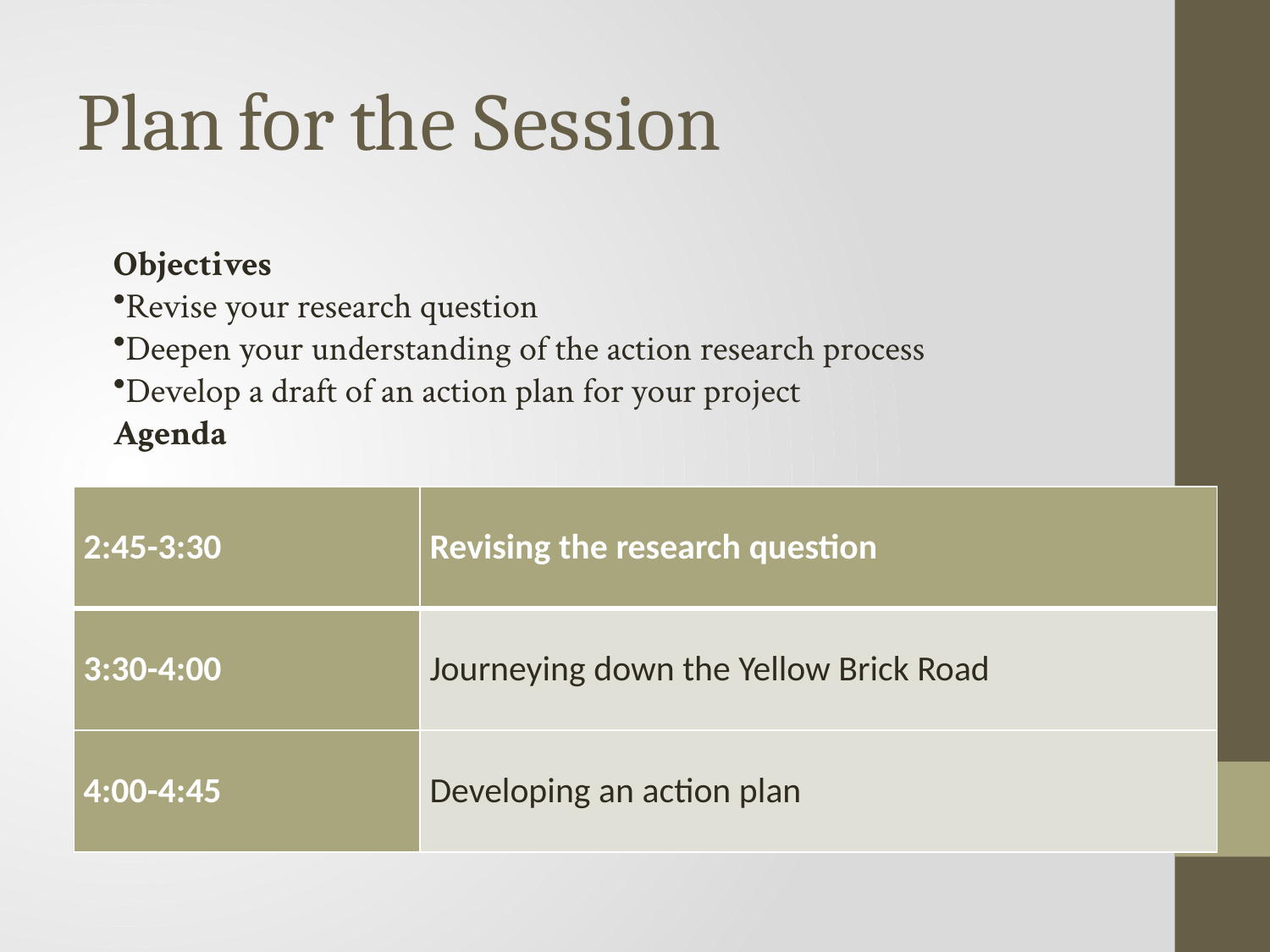

# Plan for the Session
Objectives
Revise your research question
Deepen your understanding of the action research process
Develop a draft of an action plan for your project
Agenda

| 2:45-3:30 | Revising the research question |
| --- | --- |
| 3:30-4:00 | Journeying down the Yellow Brick Road |
| 4:00-4:45 | Developing an action plan |